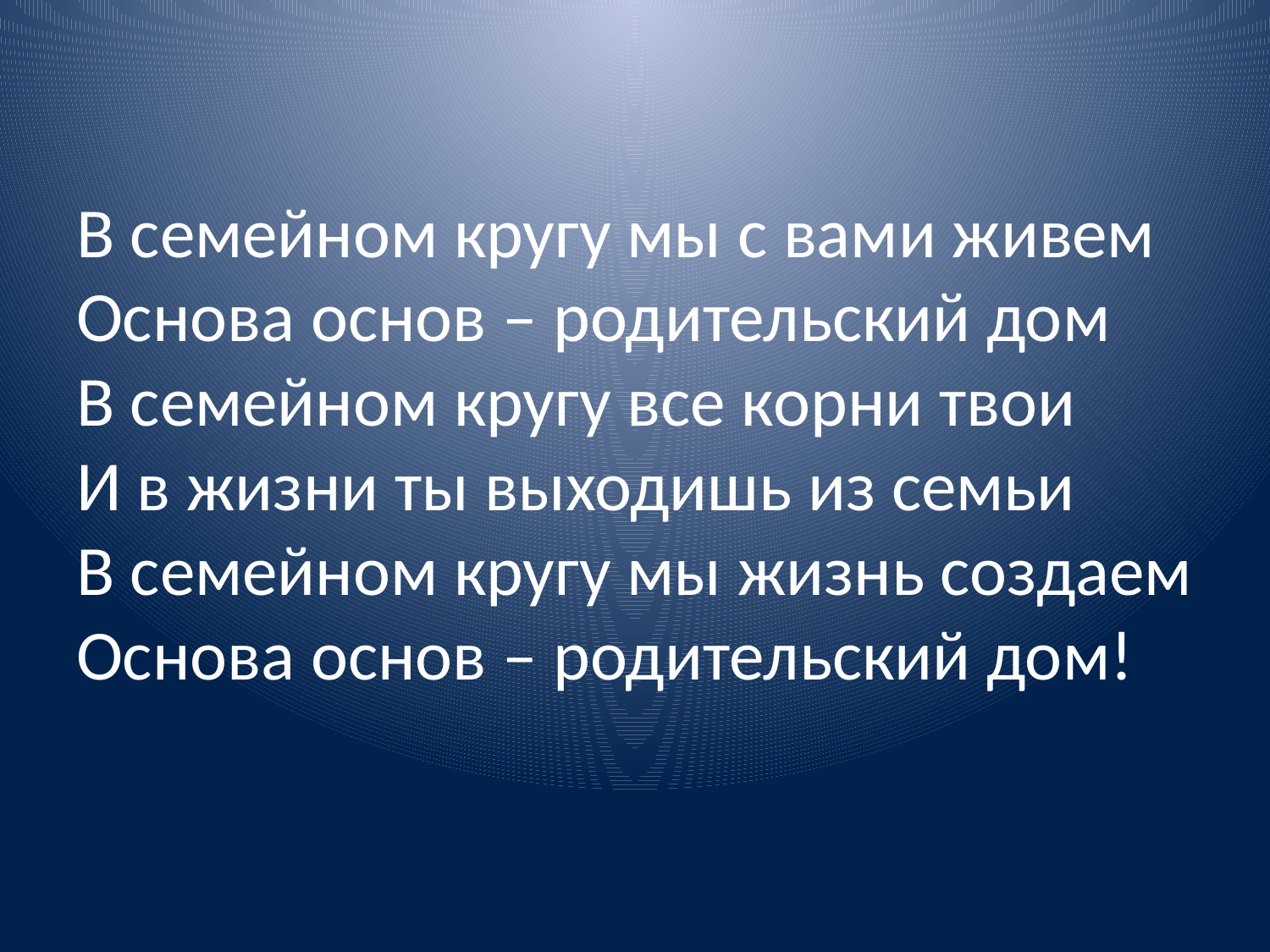

# В семейном кругу мы с вами живем Основа основ – родительский дом В семейном кругу все корни твои И в жизни ты выходишь из семьи В семейном кругу мы жизнь создаем Основа основ – родительский дом!